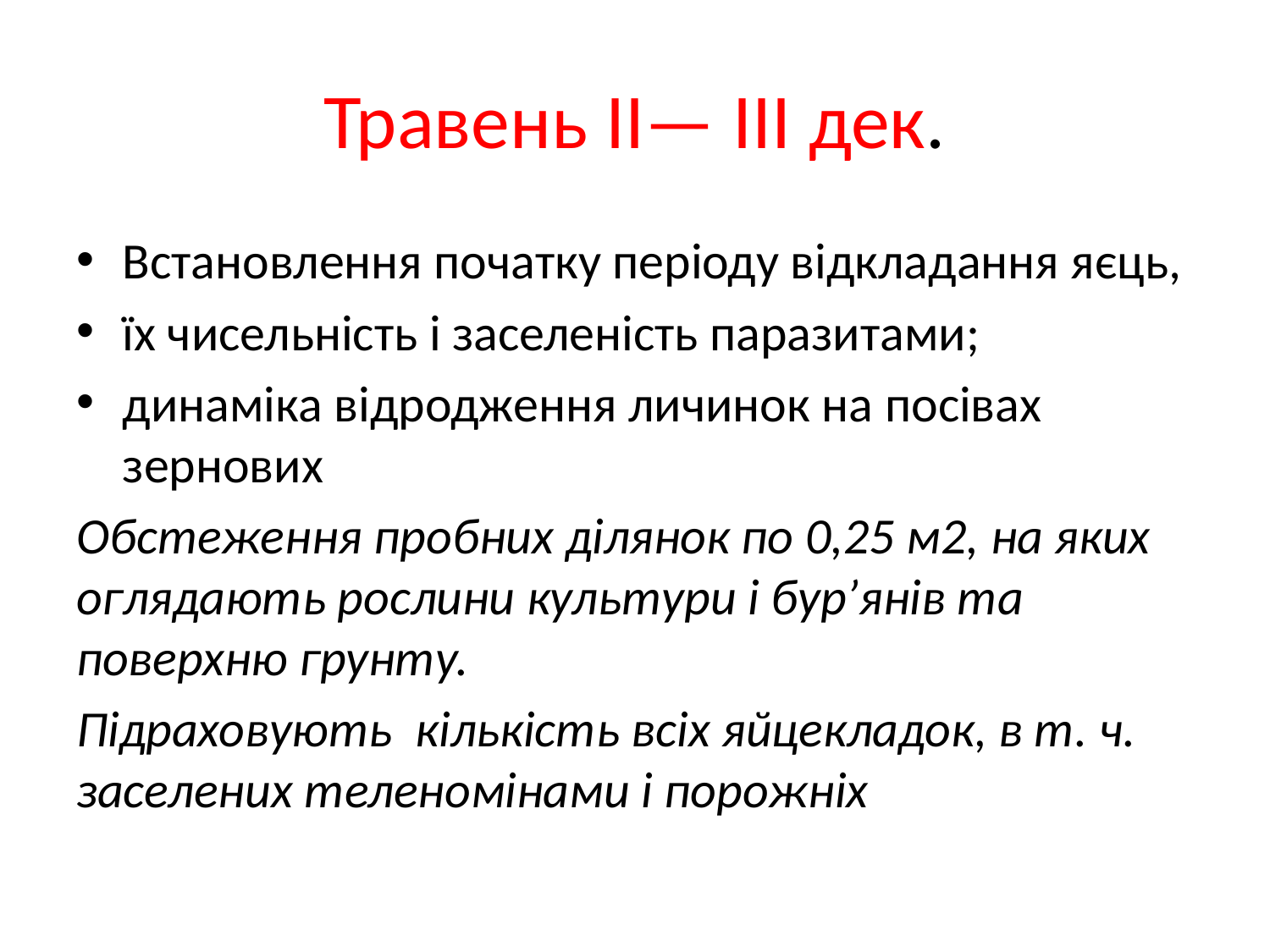

# Травень II— III дек.
Встановлення початку періоду відкладання яєць,
їх чисельність і заселеність паразитами;
динаміка відродження личинок на посівах зернових
Обстеження пробних ділянок по 0,25 м2, на яких оглядають рослини культури і бур’янів та поверхню грунту.
Підраховують  кількість всіх яйцекладок, в т. ч. заселених теленомінами і порожніх